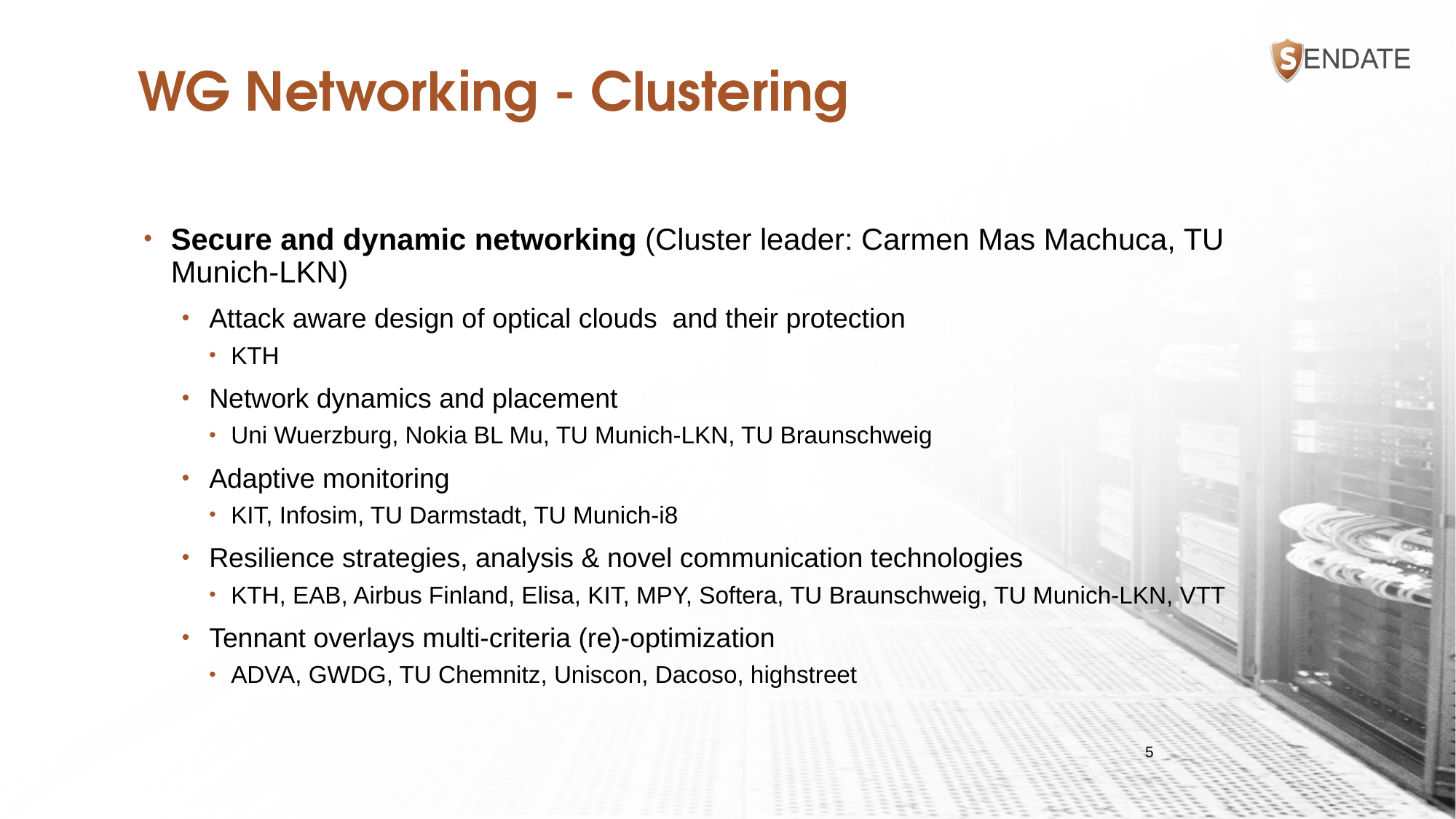

# WG Networking - Clustering
Secure and dynamic networking (Cluster leader: Carmen Mas Machuca, TU Munich-LKN)
Attack aware design of optical clouds  and their protection
KTH
Network dynamics and placement
Uni Wuerzburg, Nokia BL Mu, TU Munich-LKN, TU Braunschweig
Adaptive monitoring
KIT, Infosim, TU Darmstadt, TU Munich-i8
Resilience strategies, analysis & novel communication technologies
KTH, EAB, Airbus Finland, Elisa, KIT, MPY, Softera, TU Braunschweig, TU Munich-LKN, VTT
Tennant overlays multi-criteria (re)-optimization
ADVA, GWDG, TU Chemnitz, Uniscon, Dacoso, highstreet

5